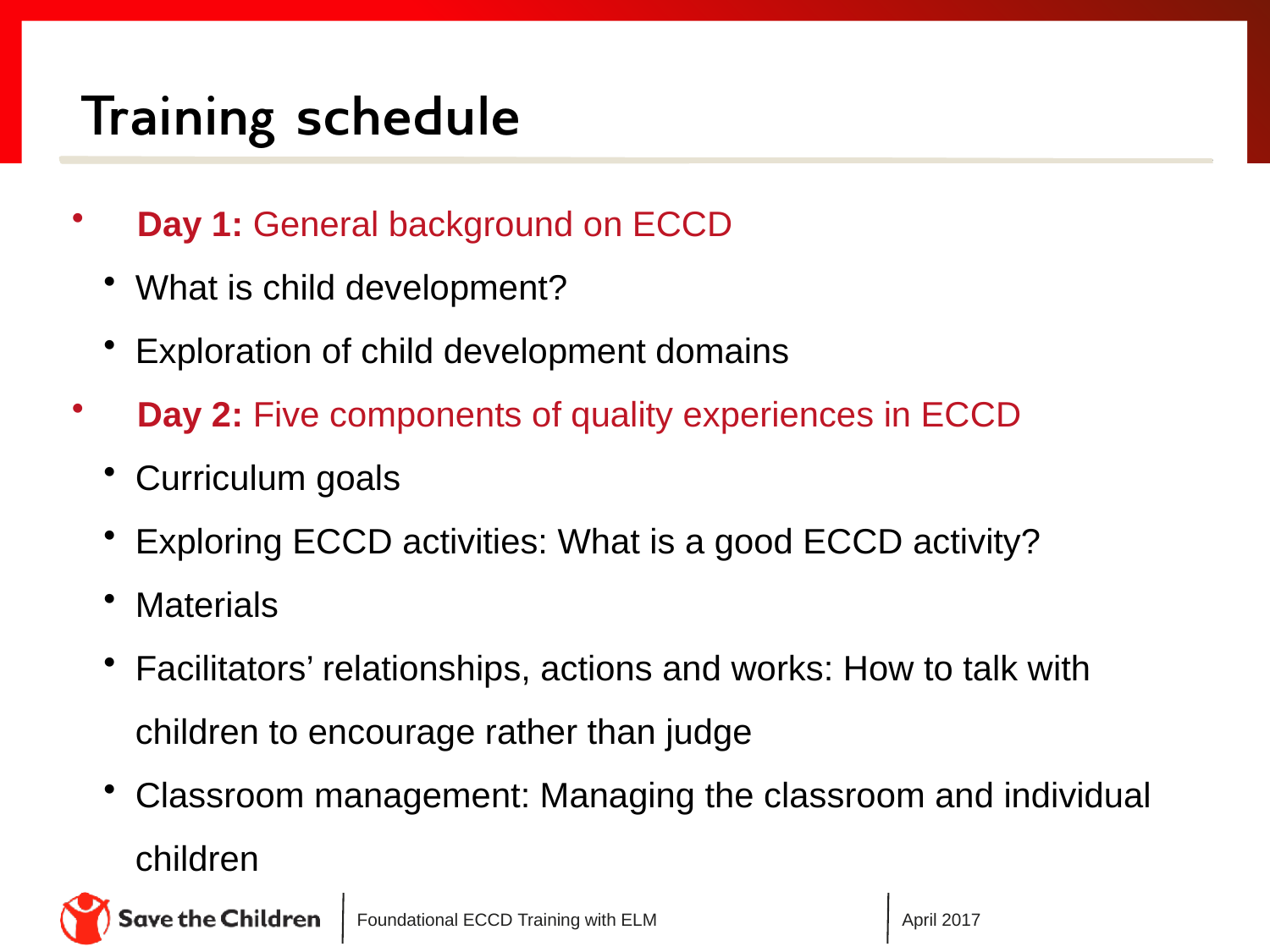

# Training schedule
	Day 1: General background on ECCD
What is child development?
Exploration of child development domains
	Day 2: Five components of quality experiences in ECCD
Curriculum goals
Exploring ECCD activities: What is a good ECCD activity?
Materials
Facilitators’ relationships, actions and works: How to talk with children to encourage rather than judge
Classroom management: Managing the classroom and individual children
Foundational ECCD Training with ELM
April 2017